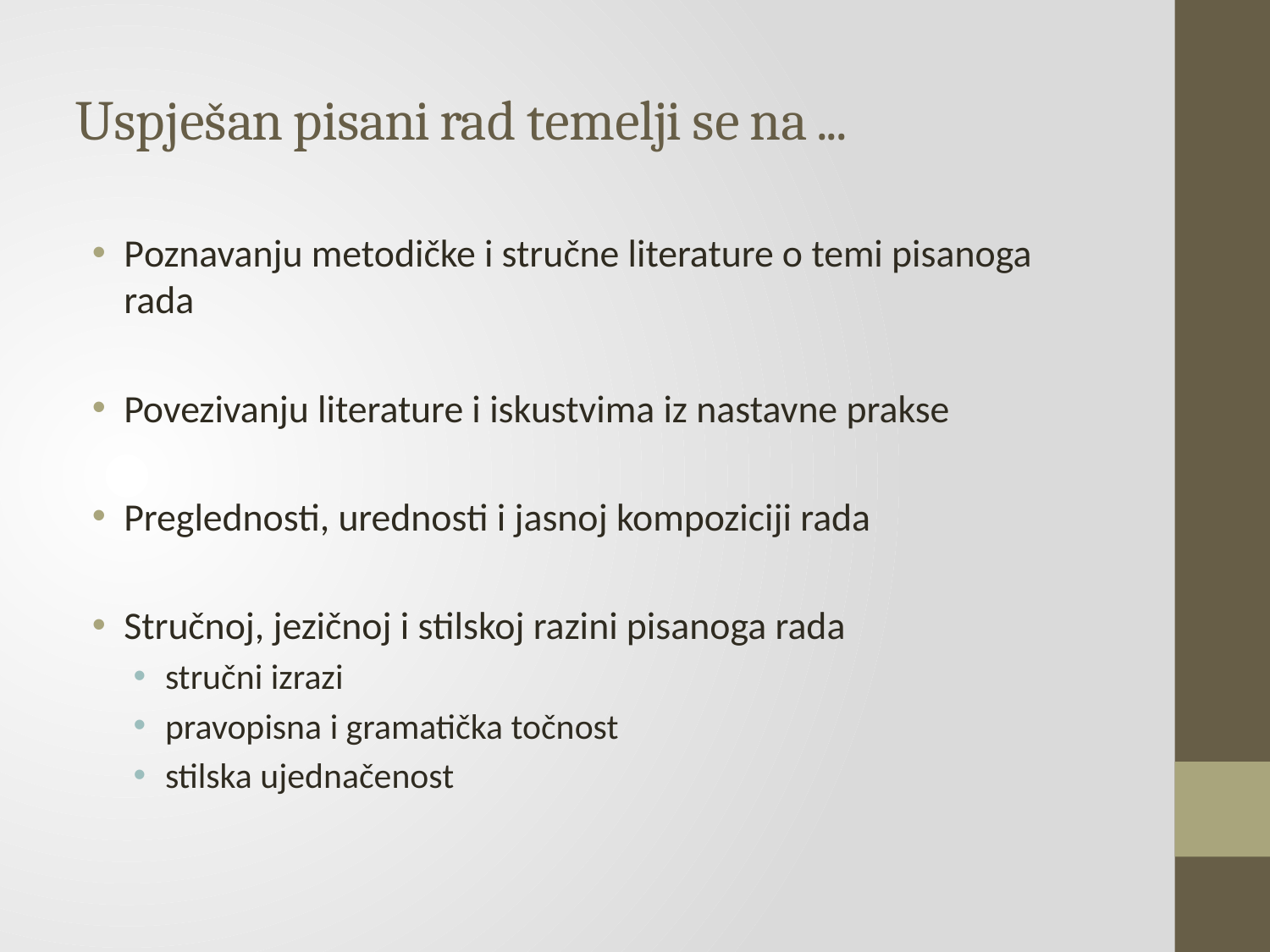

# Uspješan pisani rad temelji se na ...
Poznavanju metodičke i stručne literature o temi pisanoga rada

Povezivanju literature i iskustvima iz nastavne prakse

Preglednosti, urednosti i jasnoj kompoziciji rada

Stručnoj, jezičnoj i stilskoj razini pisanoga rada
stručni izrazi
pravopisna i gramatička točnost
stilska ujednačenost